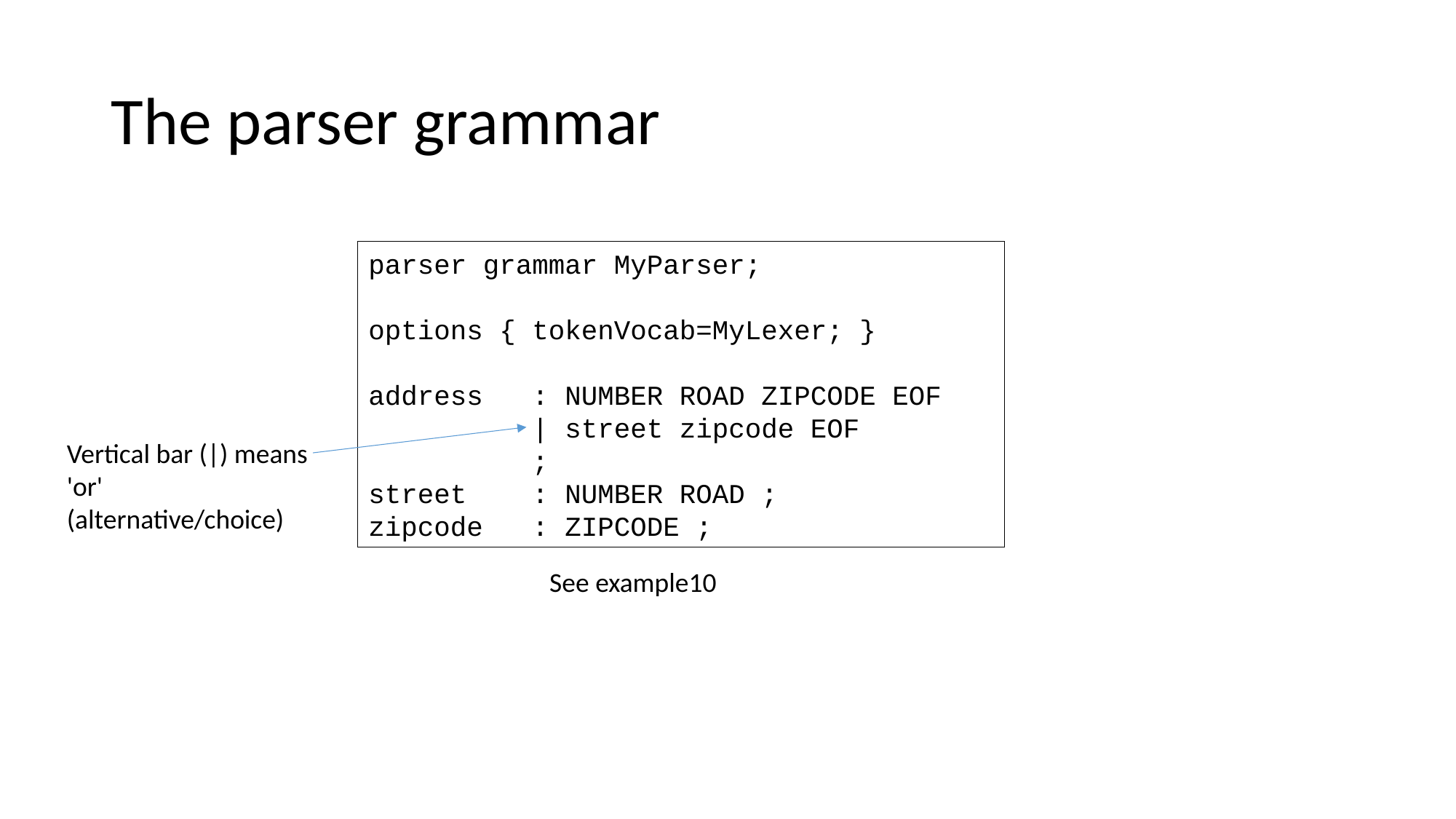

# The parser grammar
parser grammar MyParser;
options { tokenVocab=MyLexer; }
address   : NUMBER ROAD ZIPCODE EOF
          | street zipcode EOF
          ;
street    : NUMBER ROAD ;
zipcode   : ZIPCODE ;
Vertical bar (|) means 'or' (alternative/choice)
See example10